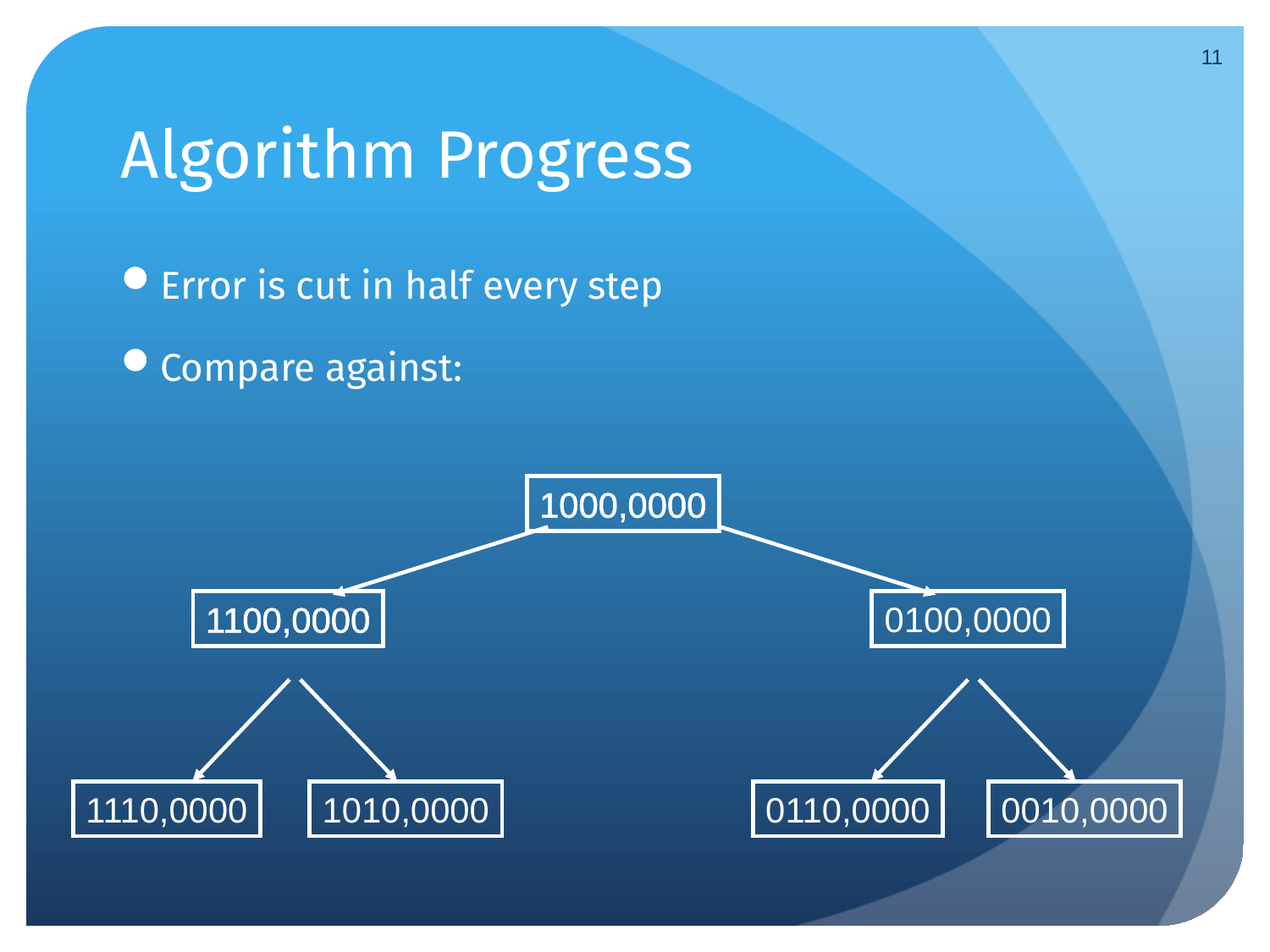

11
# Algorithm Progress
Error is cut in half every step
Compare against:
1000,0000

1100,0000
0100,0000

1110,0000
1010,0000
0110,0000
0010,0000